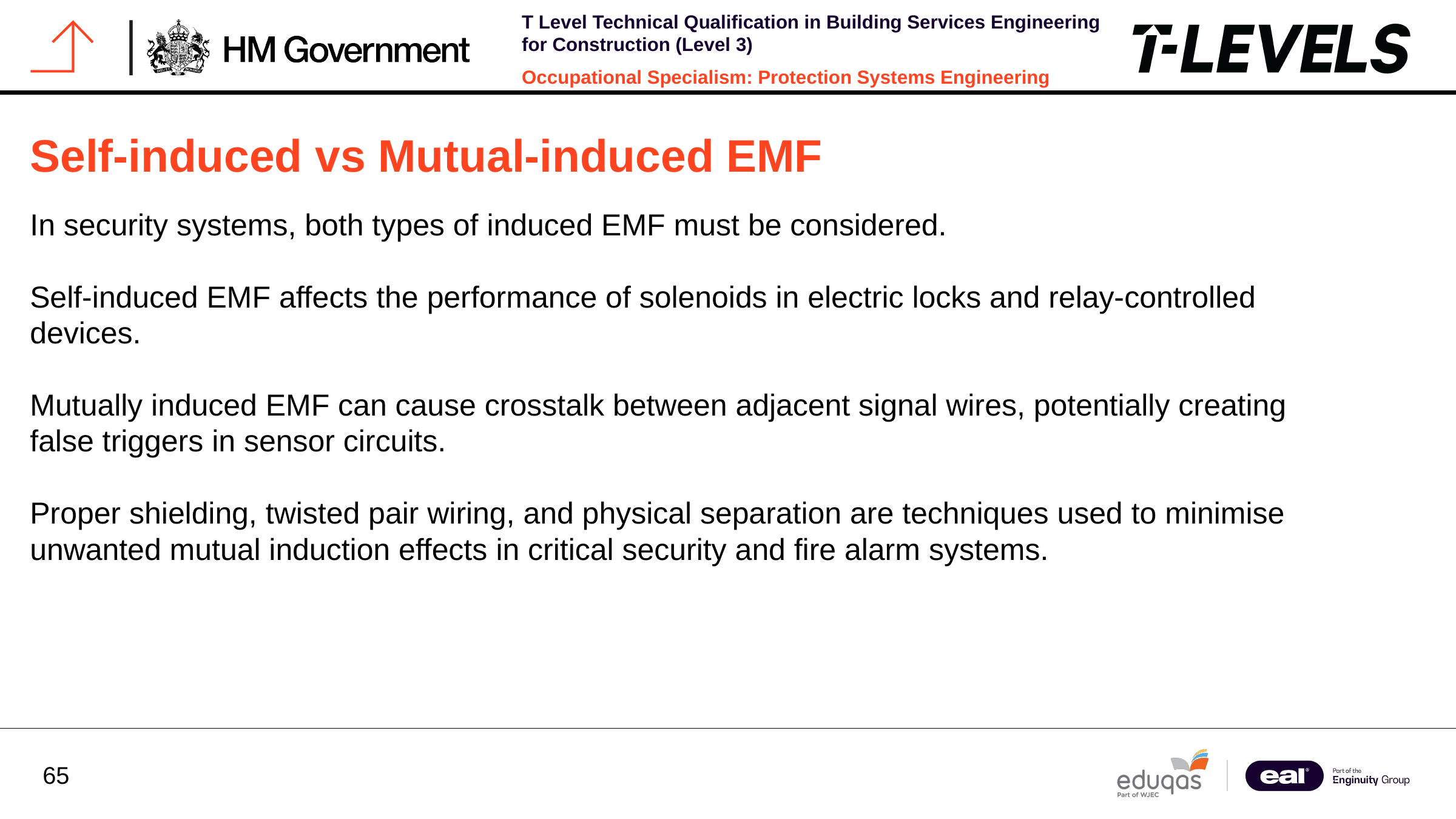

Self-induced vs Mutual-induced EMF
In security systems, both types of induced EMF must be considered.

Self-induced EMF affects the performance of solenoids in electric locks and relay-controlled devices.

Mutually induced EMF can cause crosstalk between adjacent signal wires, potentially creating false triggers in sensor circuits.

Proper shielding, twisted pair wiring, and physical separation are techniques used to minimise unwanted mutual induction effects in critical security and fire alarm systems.